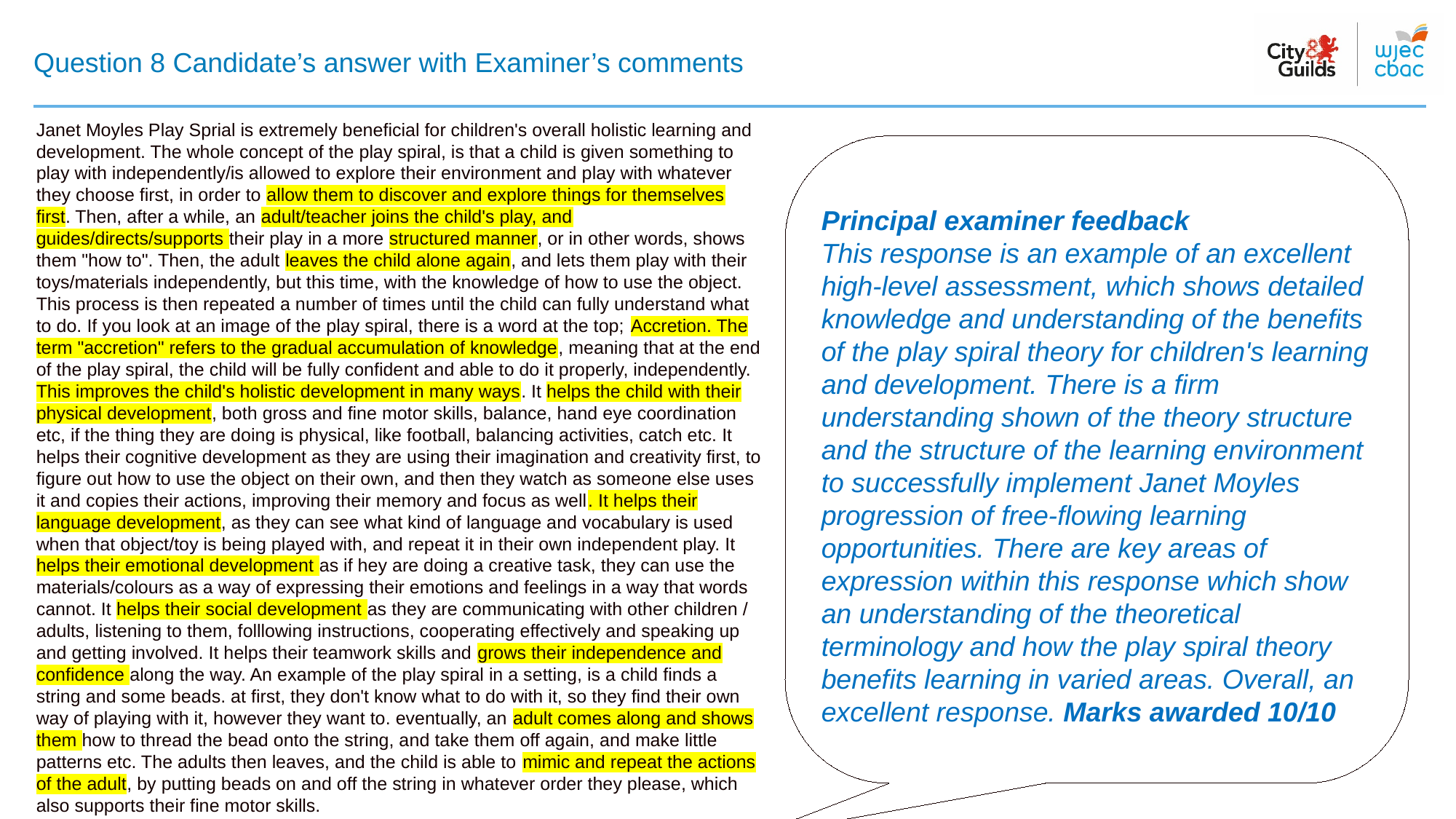

# Question 8 Candidate’s answer with Examiner’s comments
Janet Moyles Play Sprial is extremely beneficial for children's overall holistic learning and development. The whole concept of the play spiral, is that a child is given something to play with independently/is allowed to explore their environment and play with whatever they choose first, in order to allow them to discover and explore things for themselves first. Then, after a while, an adult/teacher joins the child's play, and guides/directs/supports their play in a more structured manner, or in other words, shows them "how to". Then, the adult leaves the child alone again, and lets them play with their toys/materials independently, but this time, with the knowledge of how to use the object. This process is then repeated a number of times until the child can fully understand what to do. If you look at an image of the play spiral, there is a word at the top; Accretion. The term "accretion" refers to the gradual accumulation of knowledge, meaning that at the end of the play spiral, the child will be fully confident and able to do it properly, independently. This improves the child's holistic development in many ways. It helps the child with their physical development, both gross and fine motor skills, balance, hand eye coordination etc, if the thing they are doing is physical, like football, balancing activities, catch etc. It helps their cognitive development as they are using their imagination and creativity first, to figure out how to use the object on their own, and then they watch as someone else uses it and copies their actions, improving their memory and focus as well. It helps their language development, as they can see what kind of language and vocabulary is used when that object/toy is being played with, and repeat it in their own independent play. It helps their emotional development as if hey are doing a creative task, they can use the materials/colours as a way of expressing their emotions and feelings in a way that words cannot. It helps their social development as they are communicating with other children / adults, listening to them, folllowing instructions, cooperating effectively and speaking up and getting involved. It helps their teamwork skills and grows their independence and confidence along the way. An example of the play spiral in a setting, is a child finds a string and some beads. at first, they don't know what to do with it, so they find their own way of playing with it, however they want to. eventually, an adult comes along and shows them how to thread the bead onto the string, and take them off again, and make little patterns etc. The adults then leaves, and the child is able to mimic and repeat the actions of the adult, by putting beads on and off the string in whatever order they please, which also supports their fine motor skills.

Principal examiner feedback​
​This response is an example of an excellent high-level assessment, which shows detailed knowledge and understanding of the benefits of the play spiral theory for children's learning and development. There is a firm understanding shown of the theory structure and the structure of the learning environment to successfully implement Janet Moyles progression of free-flowing learning opportunities. There are key areas of expression within this response which show an understanding of the theoretical terminology and how the play spiral theory benefits learning in varied areas. Overall, an excellent response. Marks awarded 10/10